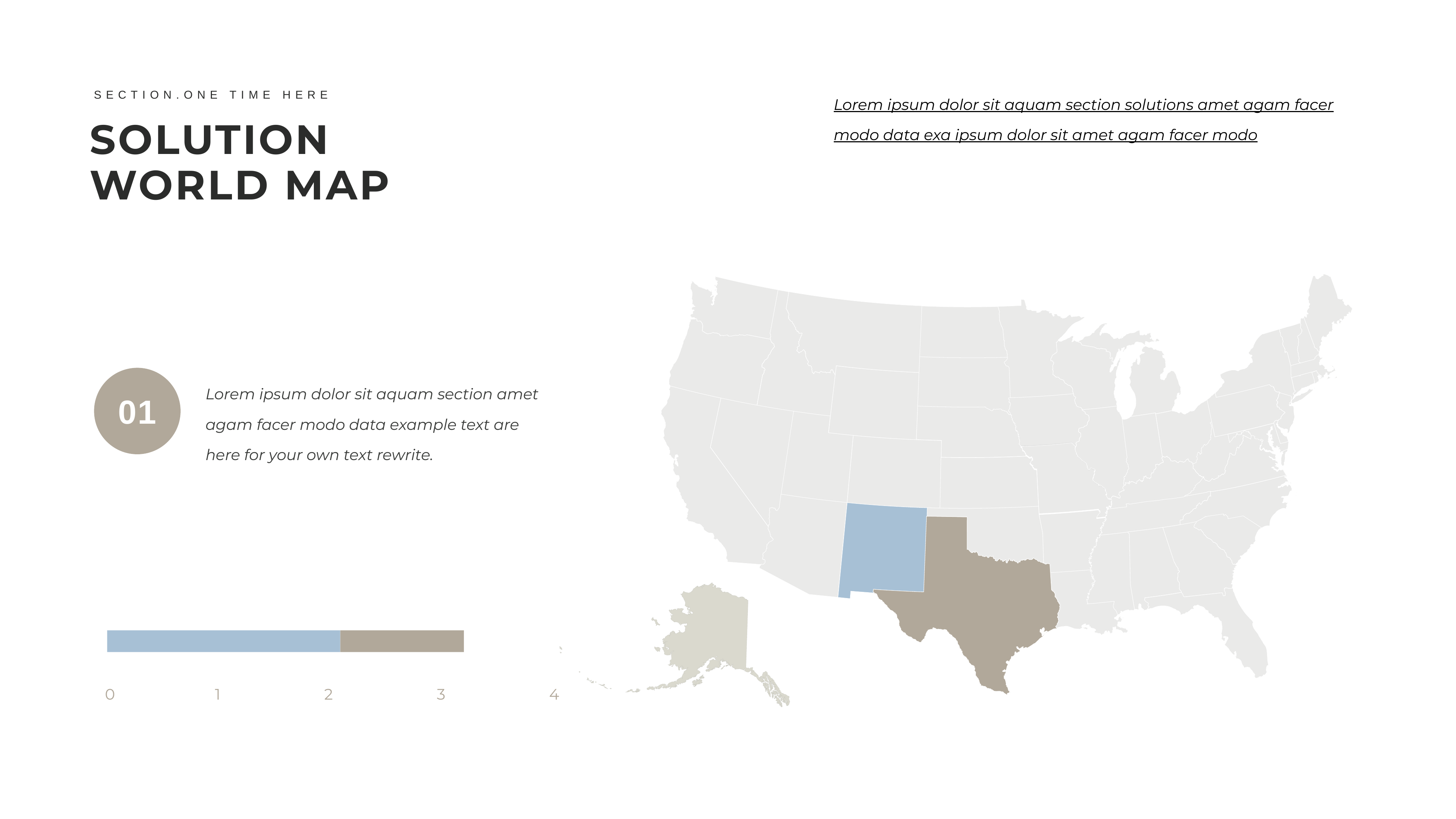

Lorem ipsum dolor sit aquam section solutions amet agam facer modo data exa ipsum dolor sit amet agam facer modo
SECTION.ONE TIME HERE
SOLUTION
WORLD MAP

01
Lorem ipsum dolor sit aquam section amet agam facer modo data example text are here for your own text rewrite.

0                         1                          2                          3                          4